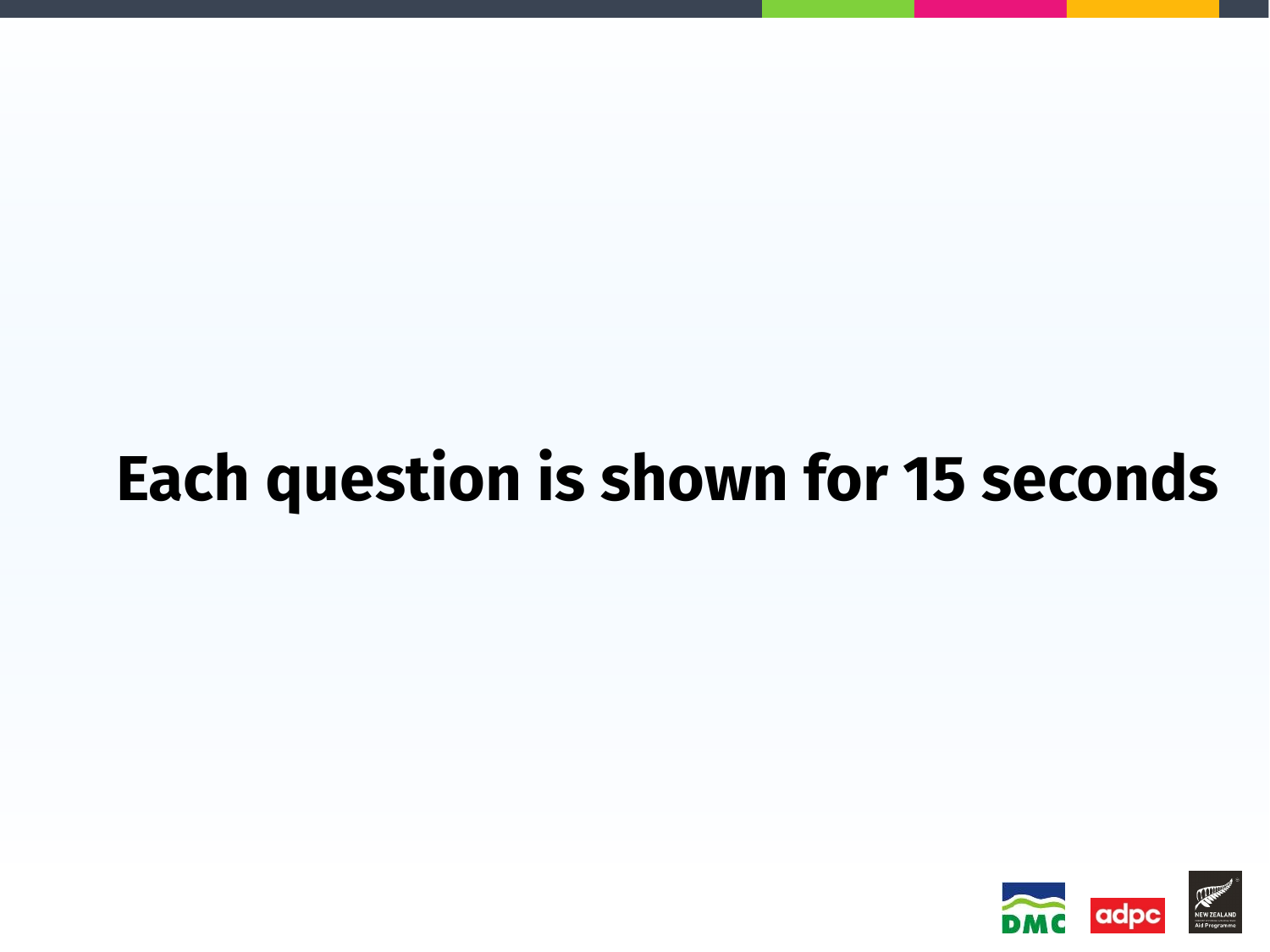

Each question is shown for 15 seconds